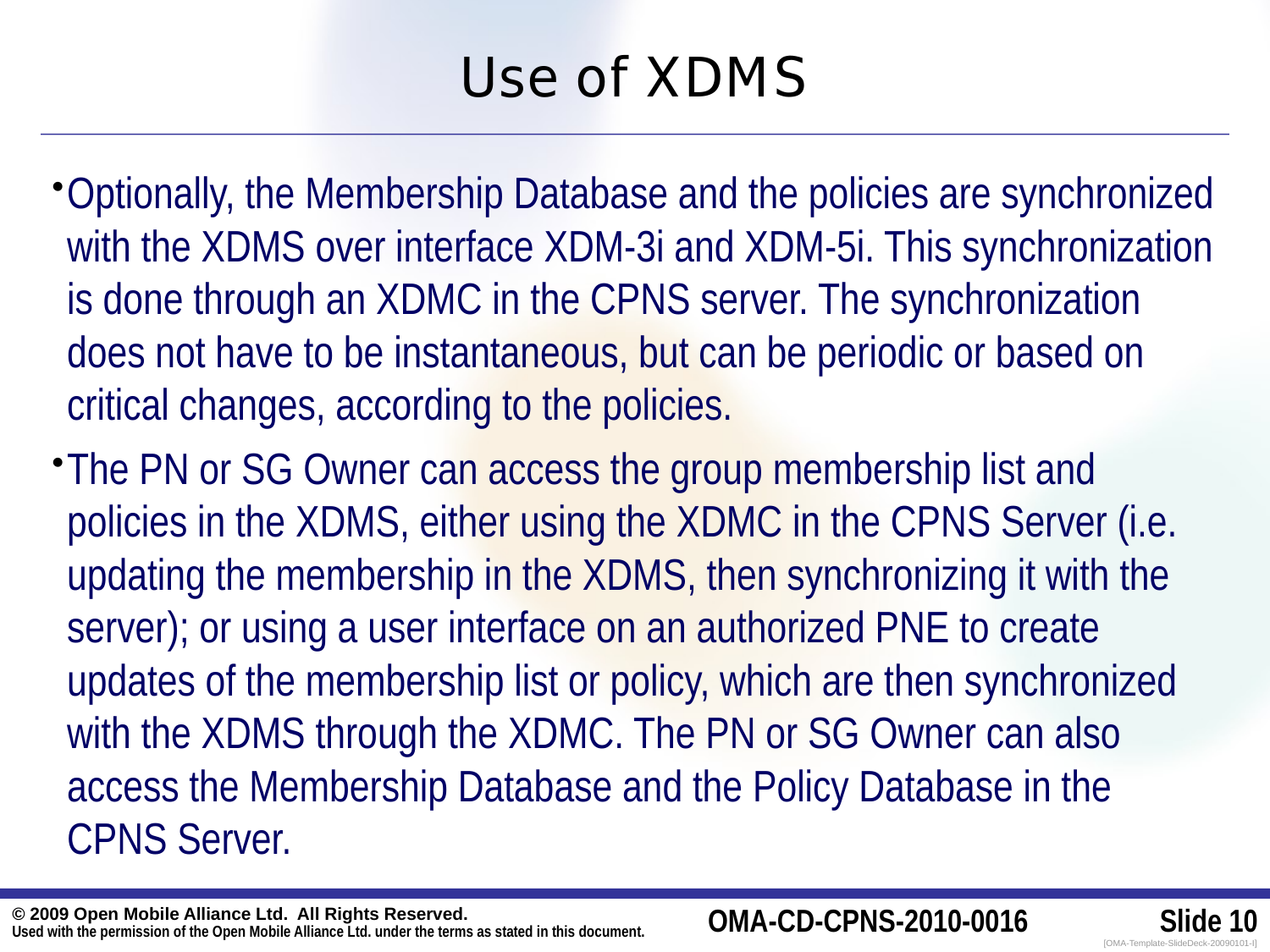

# Use of XDMS
Optionally, the Membership Database and the policies are synchronized with the XDMS over interface XDM-3i and XDM-5i. This synchronization is done through an XDMC in the CPNS server. The synchronization does not have to be instantaneous, but can be periodic or based on critical changes, according to the policies.
The PN or SG Owner can access the group membership list and policies in the XDMS, either using the XDMC in the CPNS Server (i.e. updating the membership in the XDMS, then synchronizing it with the server); or using a user interface on an authorized PNE to create updates of the membership list or policy, which are then synchronized with the XDMS through the XDMC. The PN or SG Owner can also access the Membership Database and the Policy Database in the CPNS Server.